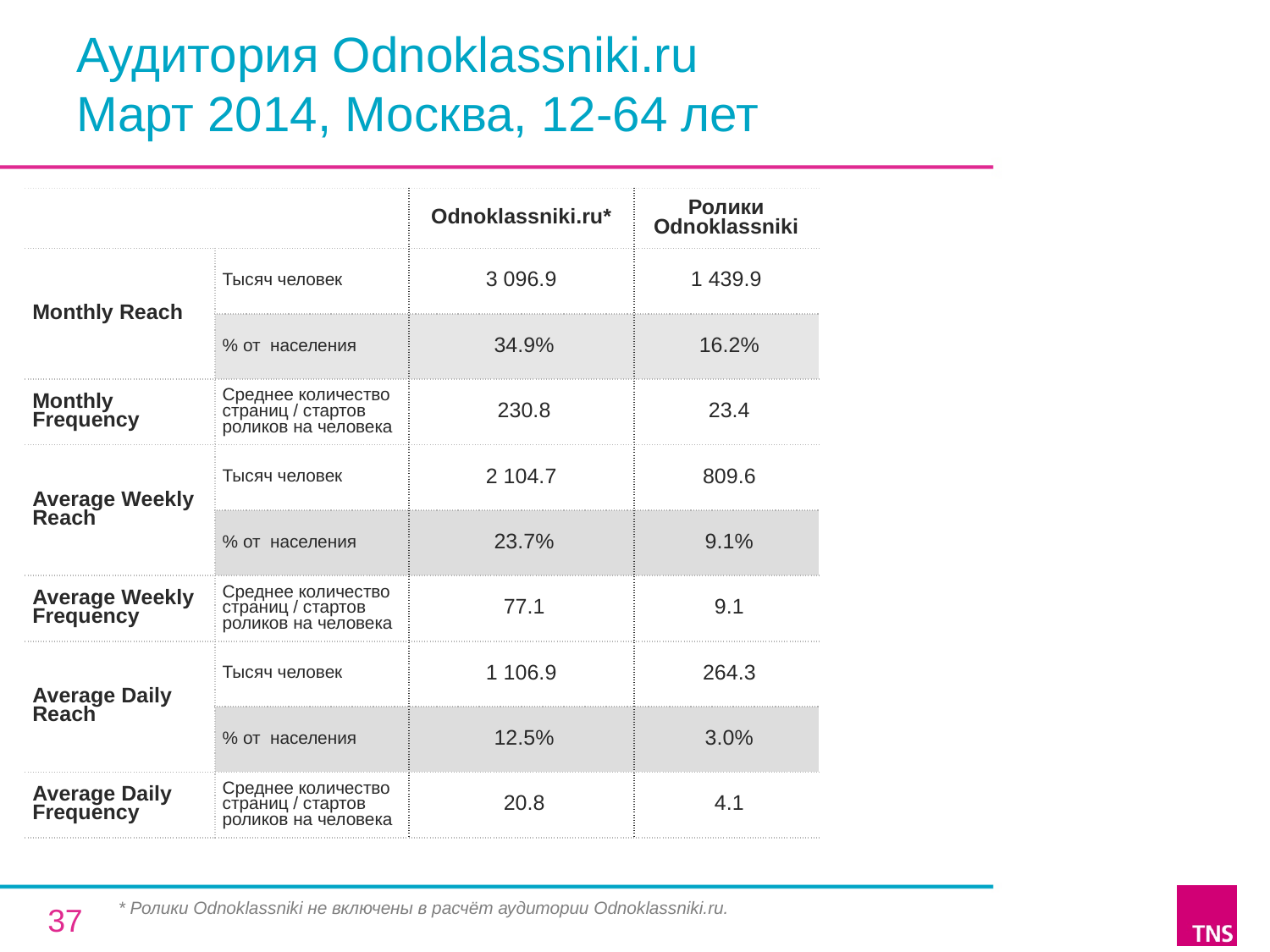

# Аудитория Odnoklassniki.ru Март 2014, Москва, 12-64 лет
|  |  | Odnoklassniki.ru\* | Ролики Odnoklassniki |
| --- | --- | --- | --- |
| Monthly Reach | Тысяч человек | 3 096.9 | 1 439.9 |
|  | % от населения | 34.9% | 16.2% |
| Monthly Frequency | Среднее количество страниц / стартов роликов на человека | 230.8 | 23.4 |
| Average Weekly Reach | Тысяч человек | 2 104.7 | 809.6 |
|  | % от населения | 23.7% | 9.1% |
| Average Weekly Frequency | Среднее количество страниц / стартов роликов на человека | 77.1 | 9.1 |
| Average Daily Reach | Тысяч человек | 1 106.9 | 264.3 |
|  | % от населения | 12.5% | 3.0% |
| Average Daily Frequency | Среднее количество страниц / стартов роликов на человека | 20.8 | 4.1 |
* Ролики Odnoklassniki не включены в расчёт аудитории Odnoklassniki.ru.
37